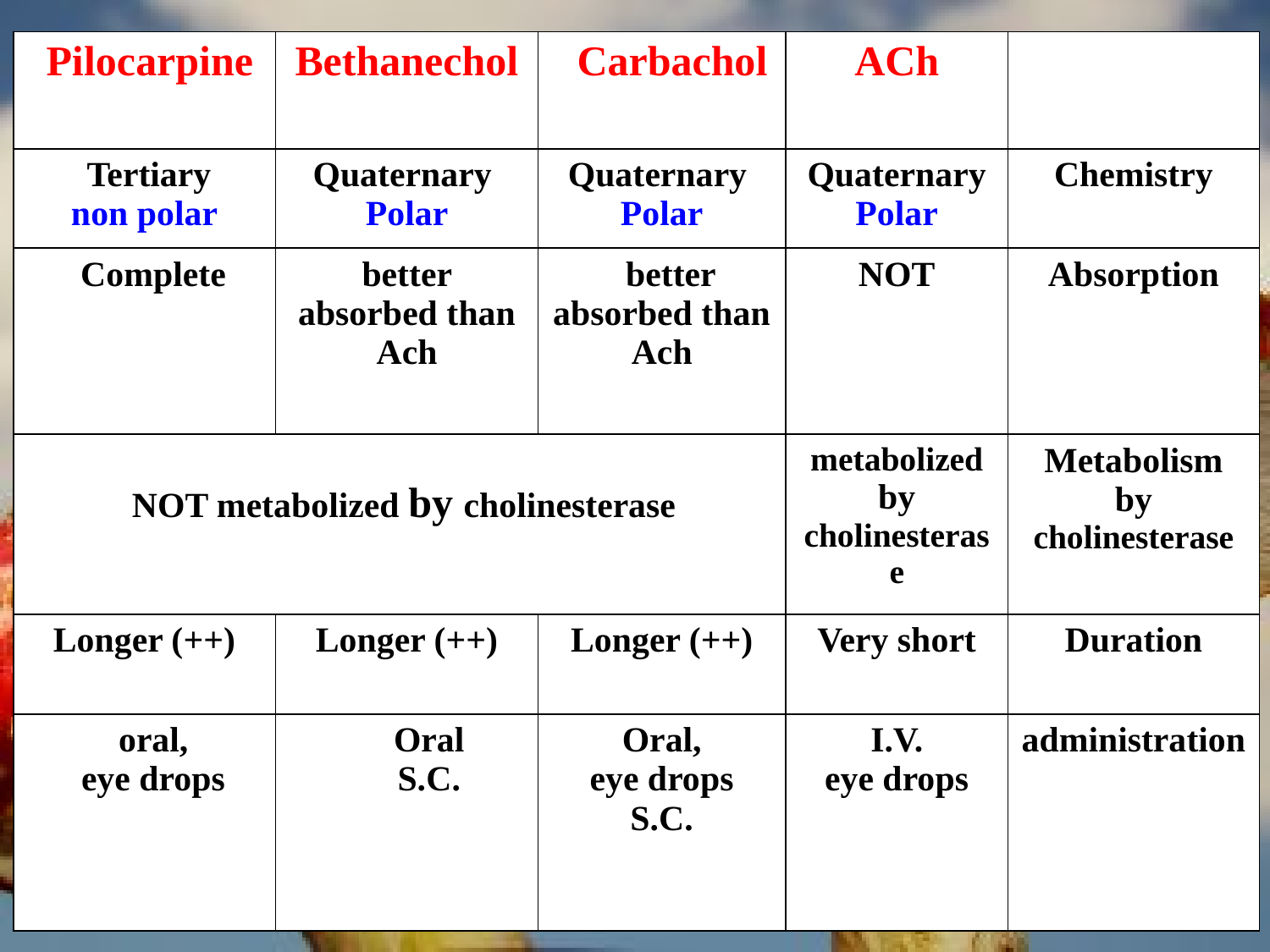

| Pilocarpine | Bethanechol | Carbachol | ACh |  |
| --- | --- | --- | --- | --- |
| Tertiary non polar | Quaternary Polar | Quaternary Polar | Quaternary Polar | Chemistry |
| Complete | better absorbed than Ach | better absorbed than Ach | NOT | Absorption |
| NOT metabolized by cholinesterase |  |  | metabolized by cholinesterase | Metabolism by cholinesterase |
| Longer (++) | Longer (++) | Longer (++) | Very short | Duration |
| oral, eye drops | Oral S.C. | Oral, eye drops S.C. | I.V. eye drops | administration |